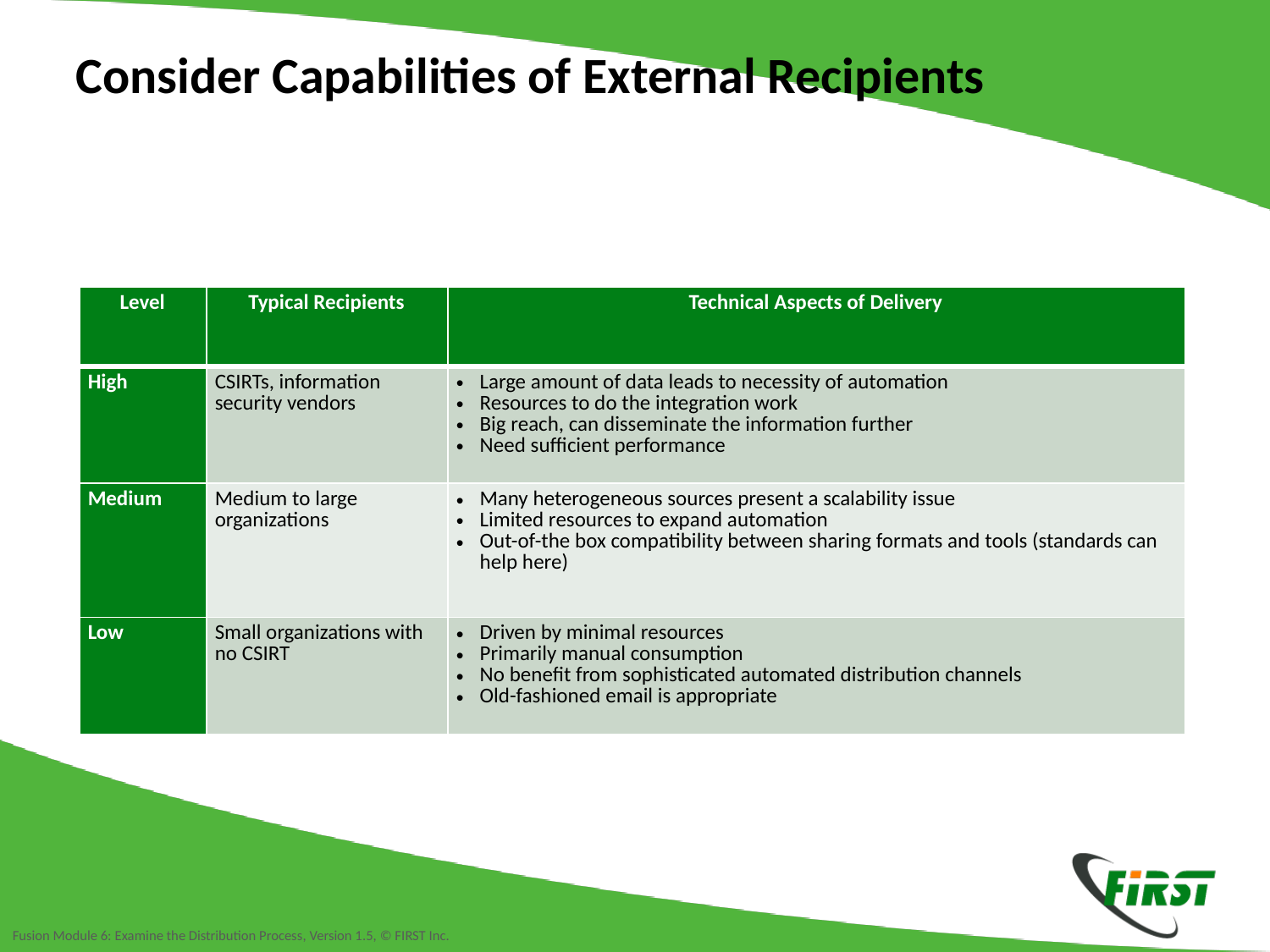

Consider Capabilities of External Recipients
| Level | Typical Recipients | Technical Aspects of Delivery |
| --- | --- | --- |
| High | CSIRTs, information security vendors | Large amount of data leads to necessity of automation Resources to do the integration work Big reach, can disseminate the information further Need sufficient performance |
| Medium | Medium to large organizations | Many heterogeneous sources present a scalability issue Limited resources to expand automation Out-of-the box compatibility between sharing formats and tools (standards can help here) |
| Low | Small organizations with no CSIRT | Driven by minimal resources Primarily manual consumption No benefit from sophisticated automated distribution channels Old-fashioned email is appropriate |